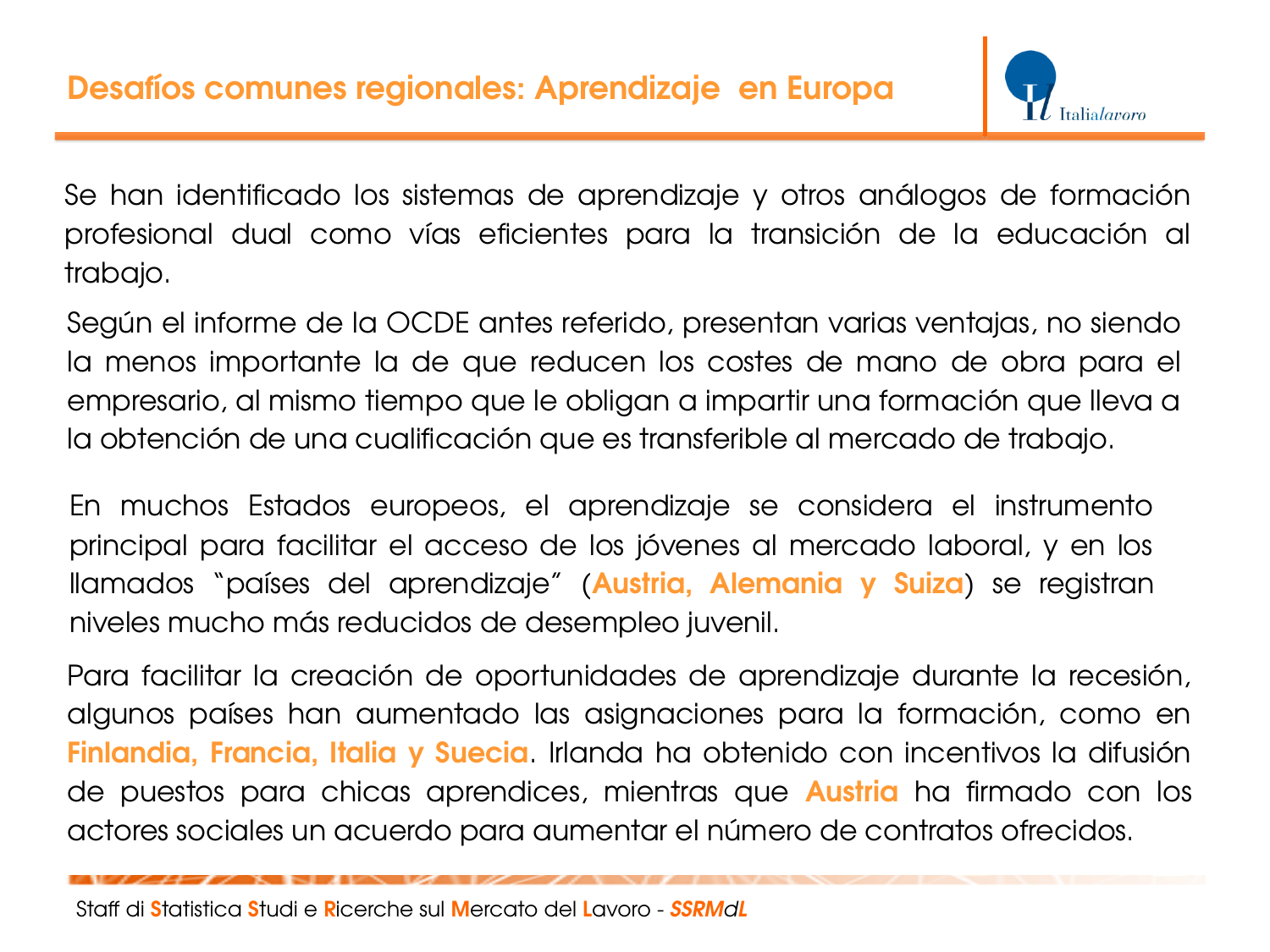

Desafíos comunes regionales: Aprendizaje  en Europa
Se han identificado los sistemas de aprendizaje y otros análogos de formación profesional dual como vías eficientes para la transición de la educación al trabajo.
Según el informe de la OCDE antes referido, presentan varias ventajas, no siendo la menos importante la de que reducen los costes de mano de obra para el empresario, al mismo tiempo que le obligan a impartir una formación que lleva a la obtención de una cualificación que es transferible al mercado de trabajo.
En muchos Estados europeos, el aprendizaje se considera el instrumento principal para facilitar el acceso de los jóvenes al mercado laboral, y en los llamados “países del aprendizaje” (Austria, Alemania y Suiza) se registran niveles mucho más reducidos de desempleo juvenil.
Para facilitar la creación de oportunidades de aprendizaje durante la recesión, algunos países han aumentado las asignaciones para la formación, como en Finlandia, Francia, Italia y Suecia. Irlanda ha obtenido con incentivos la difusión de puestos para chicas aprendices, mientras que Austria ha firmado con los actores sociales un acuerdo para aumentar el número de contratos ofrecidos.
Staff di Statistica Studi e Ricerche sul Mercato del Lavoro - SSRMdL